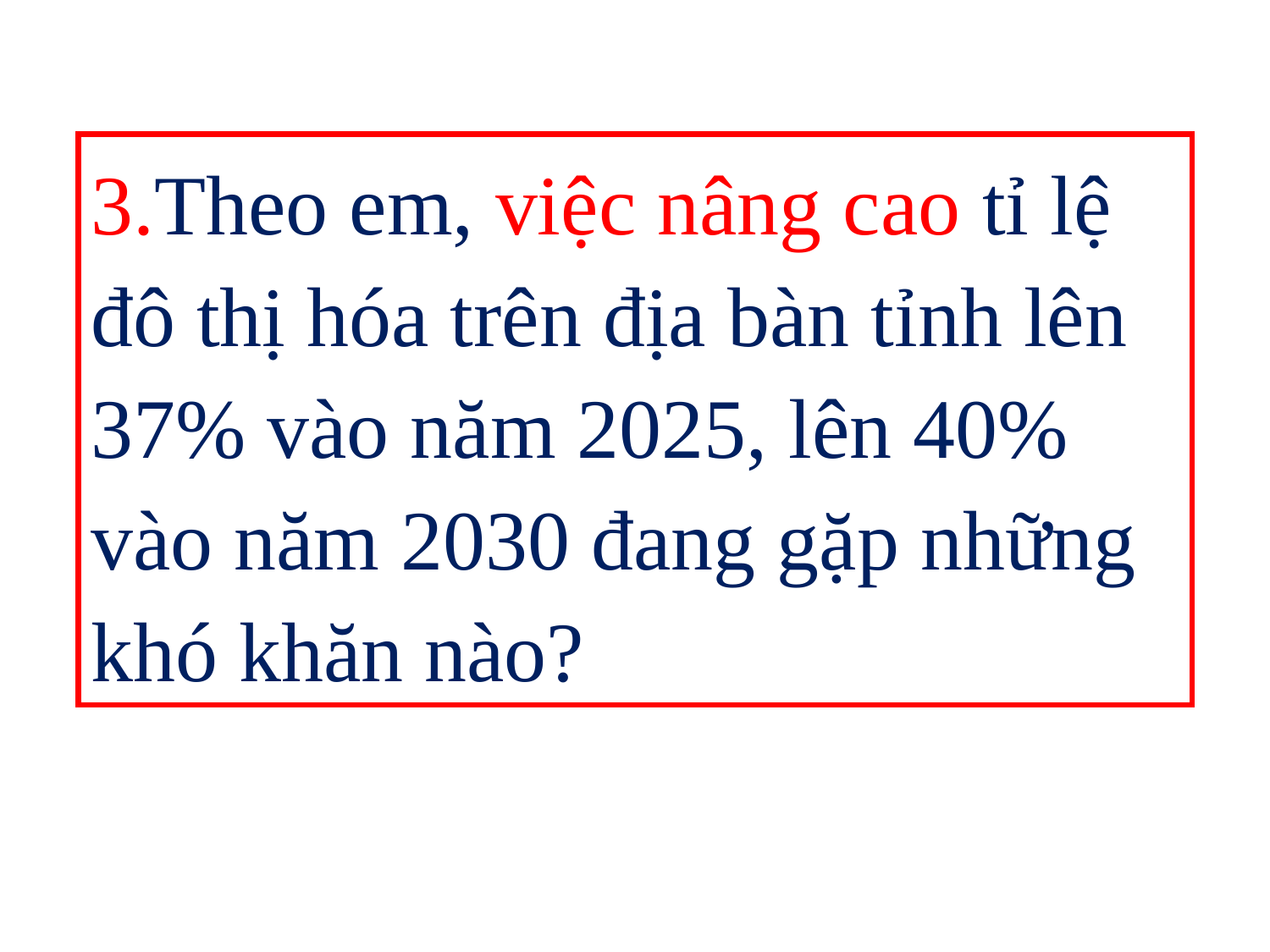

3.Theo em, việc nâng cao tỉ lệ đô thị hóa trên địa bàn tỉnh lên 37% vào năm 2025, lên 40% vào năm 2030 đang gặp những khó khăn nào?